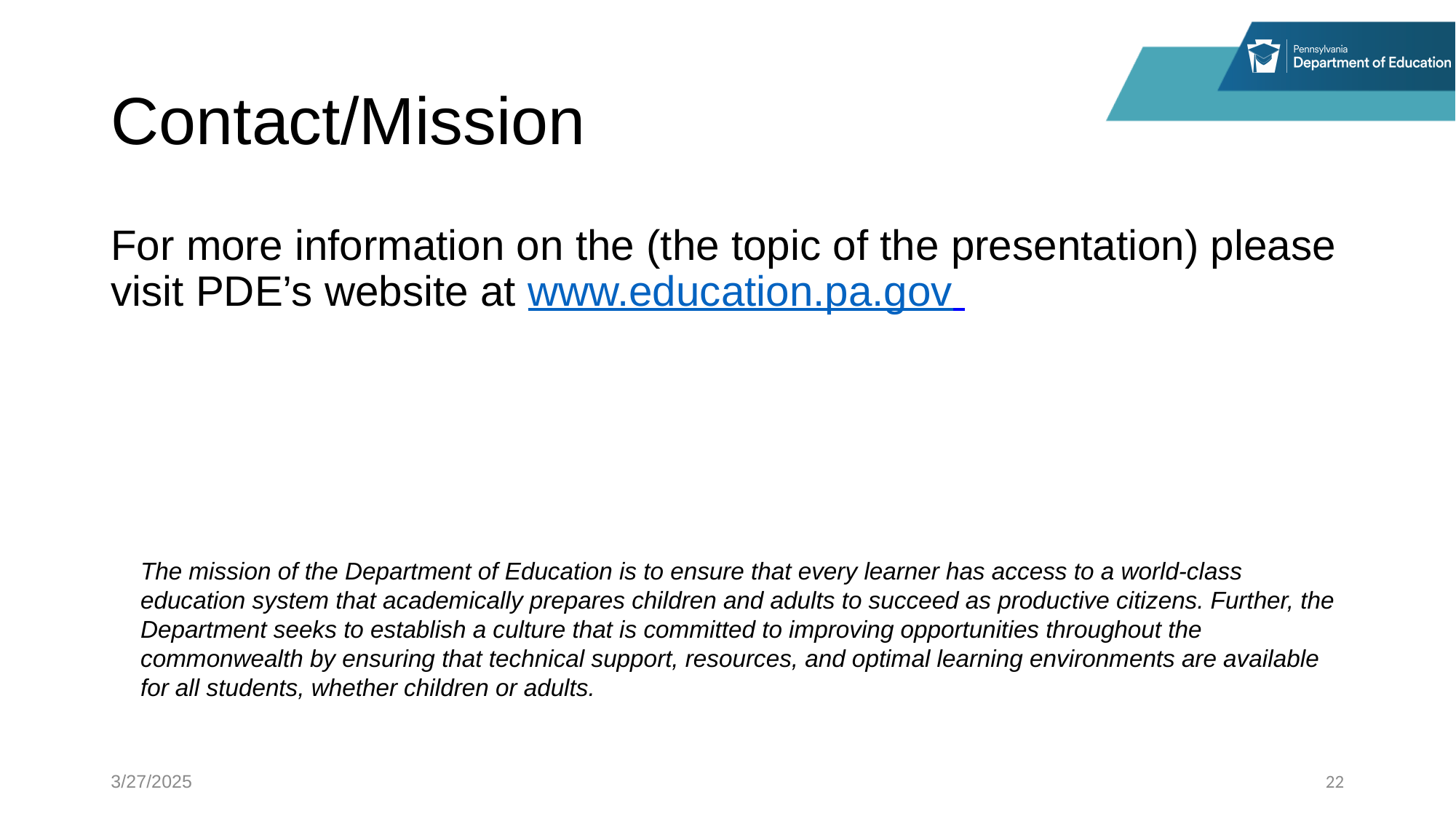

# Contact/Mission
For more information on the (the topic of the presentation) please visit PDE’s website at www.education.pa.gov

3/27/2025
22